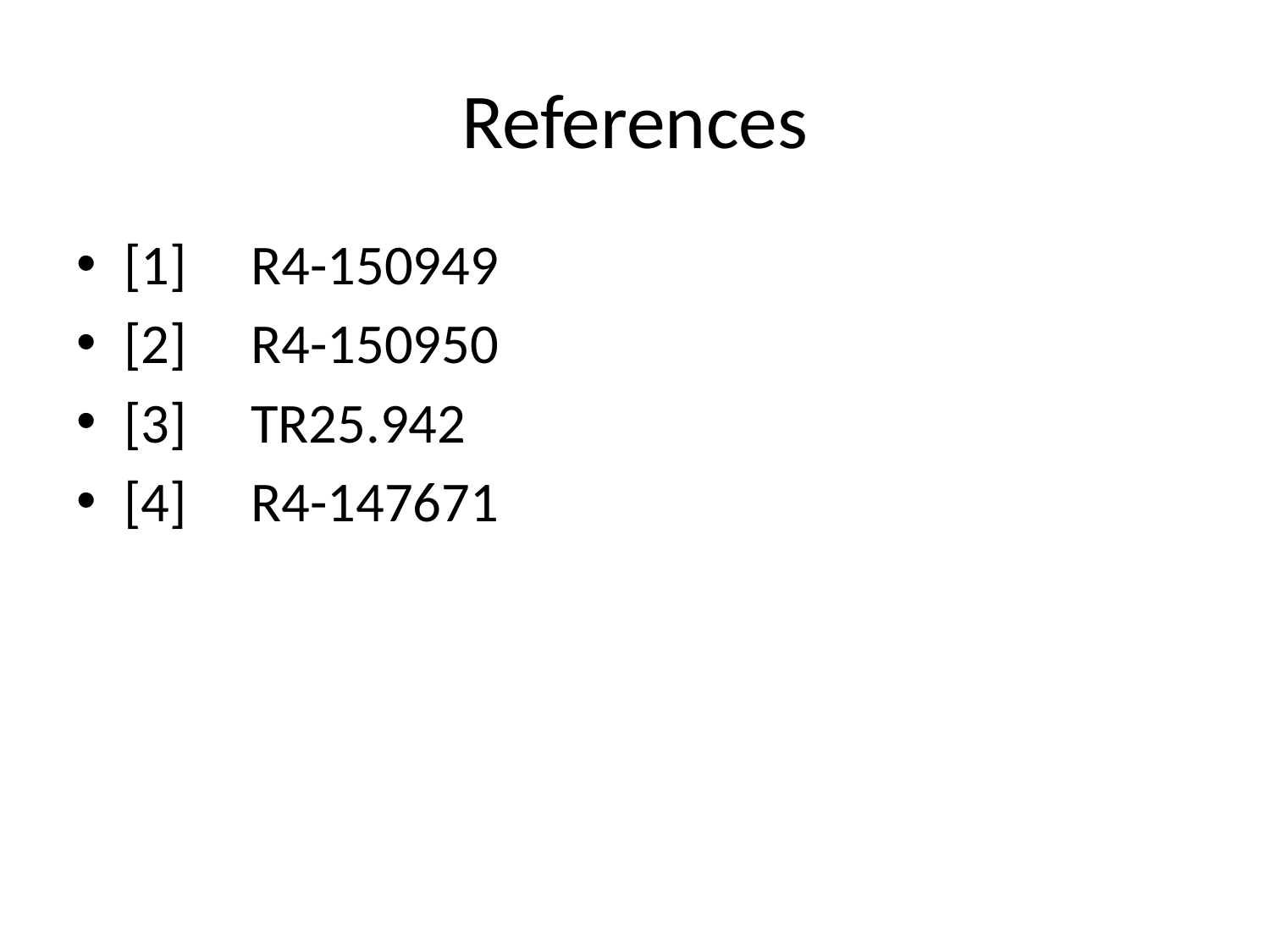

# References
[1]	R4-150949
[2]	R4-150950
[3]	TR25.942
[4]	R4-147671